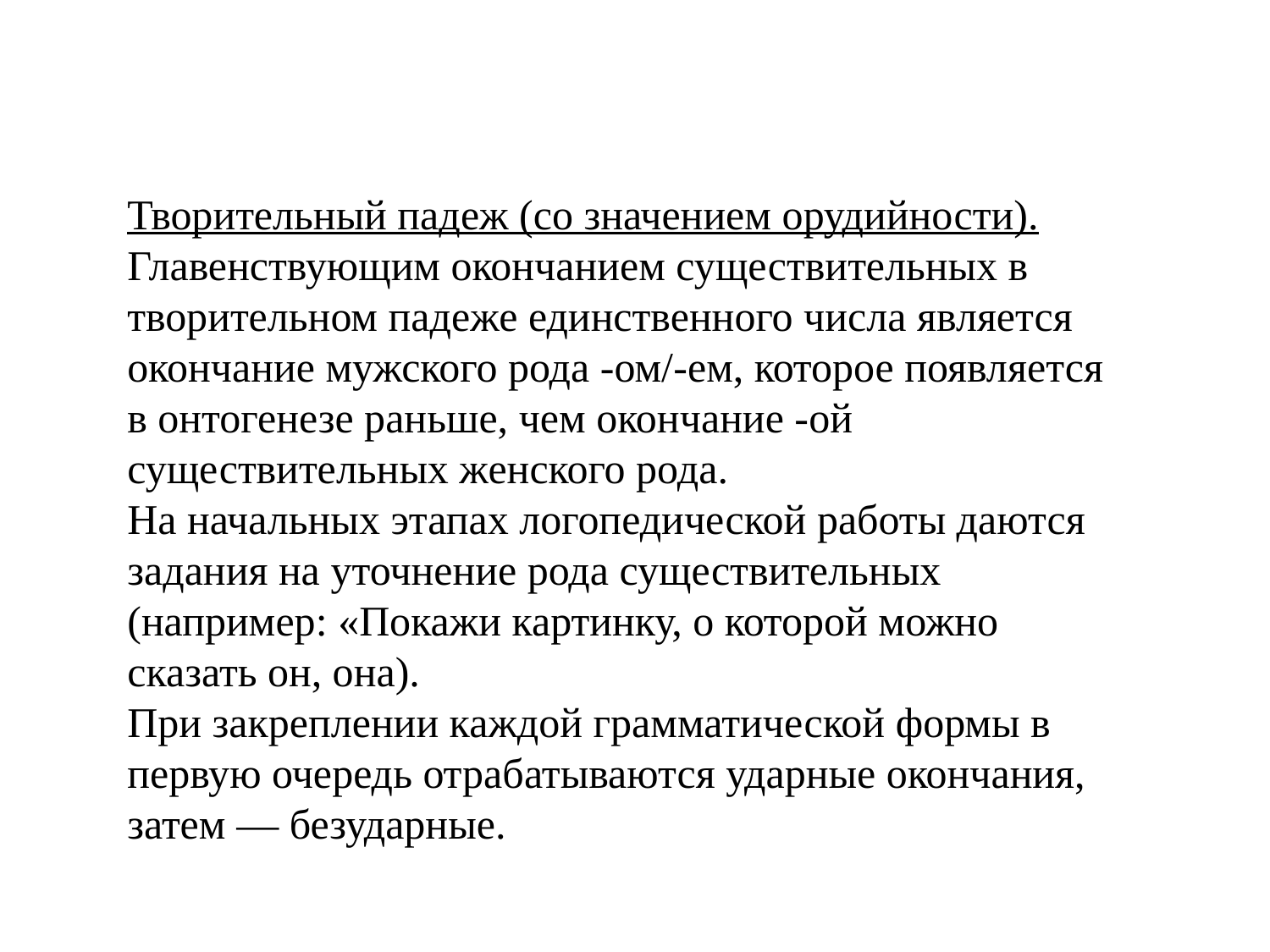

Творительный падеж (со значением орудийности).
Главенствующим окончанием существительных в творительном падеже единственного числа является окончание мужского рода -ом/-ем, которое появляется в онтогенезе раньше, чем окончание -ой существительных женского рода.
На начальных этапах логопедической работы даются задания на уточнение рода существительных (например: «Покажи картинку, о которой можно сказать он, она).
При закреплении каждой грамматической формы в первую очередь отрабатываются ударные окончания, затем — безударные.